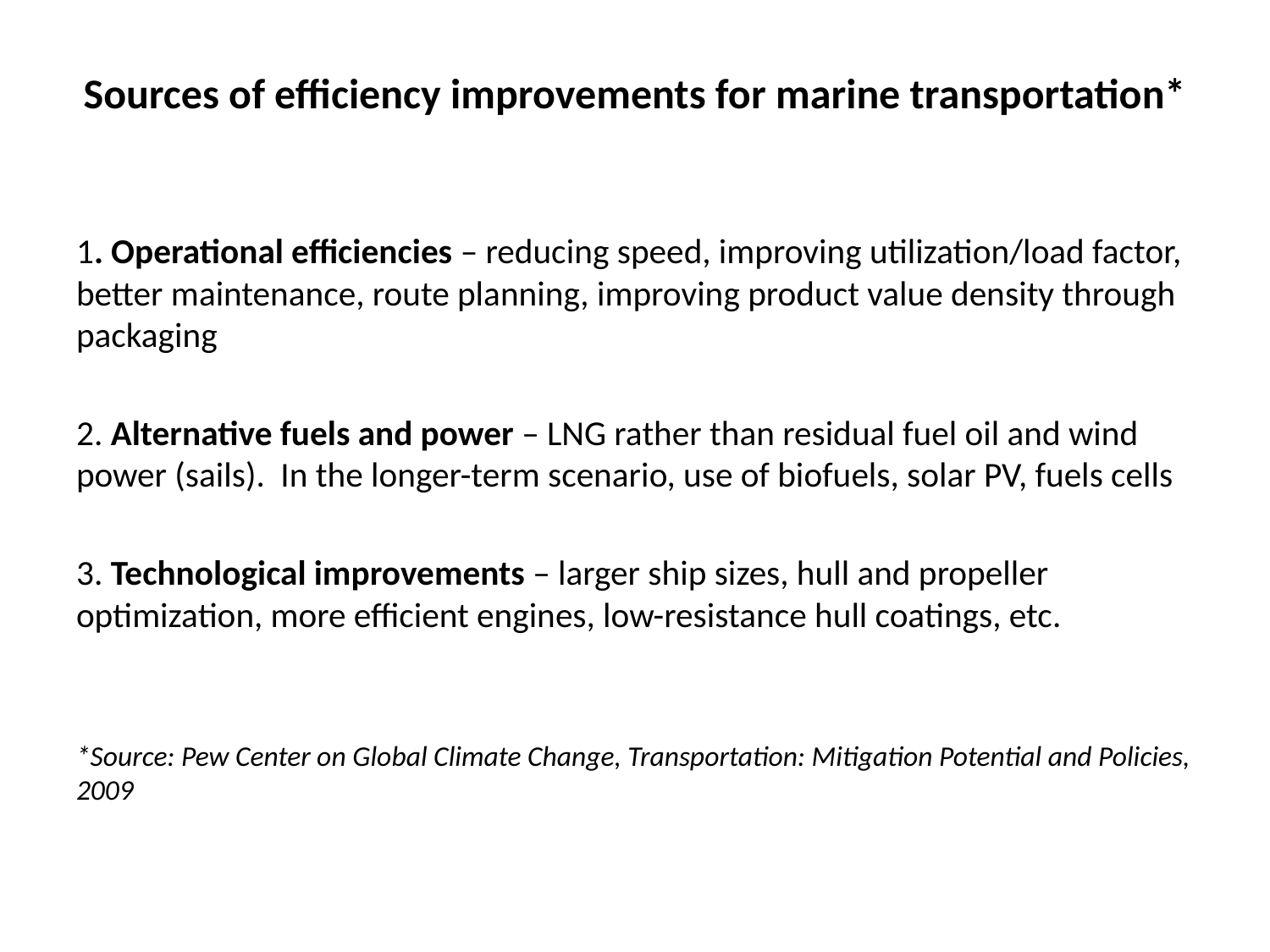

# Sources of efficiency improvements for marine transportation*
1. Operational efficiencies – reducing speed, improving utilization/load factor, better maintenance, route planning, improving product value density through packaging

2. Alternative fuels and power – LNG rather than residual fuel oil and wind power (sails).  In the longer-term scenario, use of biofuels, solar PV, fuels cells

3. Technological improvements – larger ship sizes, hull and propeller optimization, more efficient engines, low-resistance hull coatings, etc.

*Source: Pew Center on Global Climate Change, Transportation: Mitigation Potential and Policies, 2009